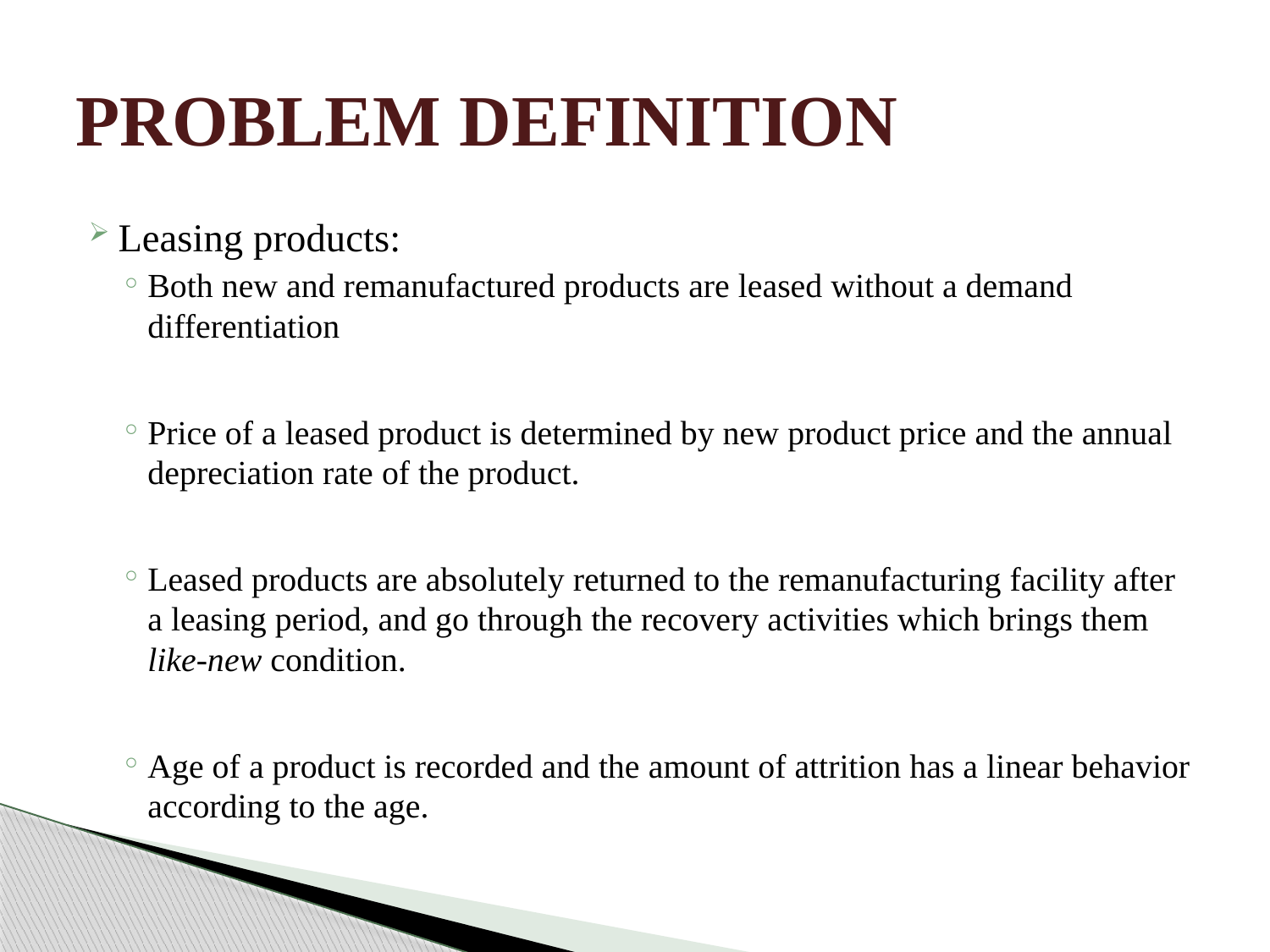

# PROBLEM DEFINITION
Leasing products:
Both new and remanufactured products are leased without a demand differentiation

Price of a leased product is determined by new product price and the annual depreciation rate of the product.

Leased products are absolutely returned to the remanufacturing facility after a leasing period, and go through the recovery activities which brings them like-new condition.

Age of a product is recorded and the amount of attrition has a linear behavior according to the age.